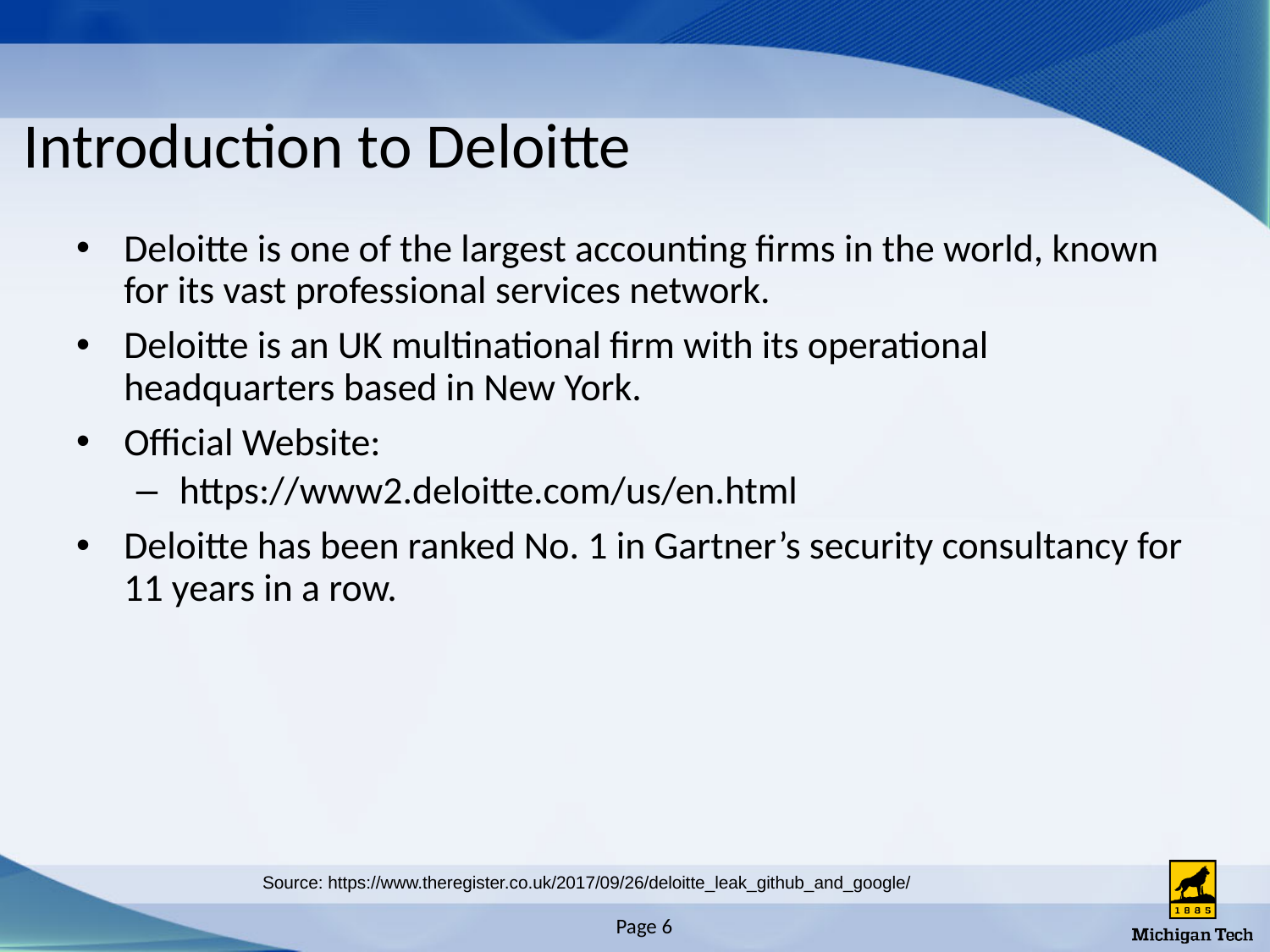

# Introduction to Deloitte
Deloitte is one of the largest accounting firms in the world, known for its vast professional services network.
Deloitte is an UK multinational firm with its operational headquarters based in New York.
Official Website:
https://www2.deloitte.com/us/en.html
Deloitte has been ranked No. 1 in Gartner’s security consultancy for 11 years in a row.
Source: https://www.theregister.co.uk/2017/09/26/deloitte_leak_github_and_google/